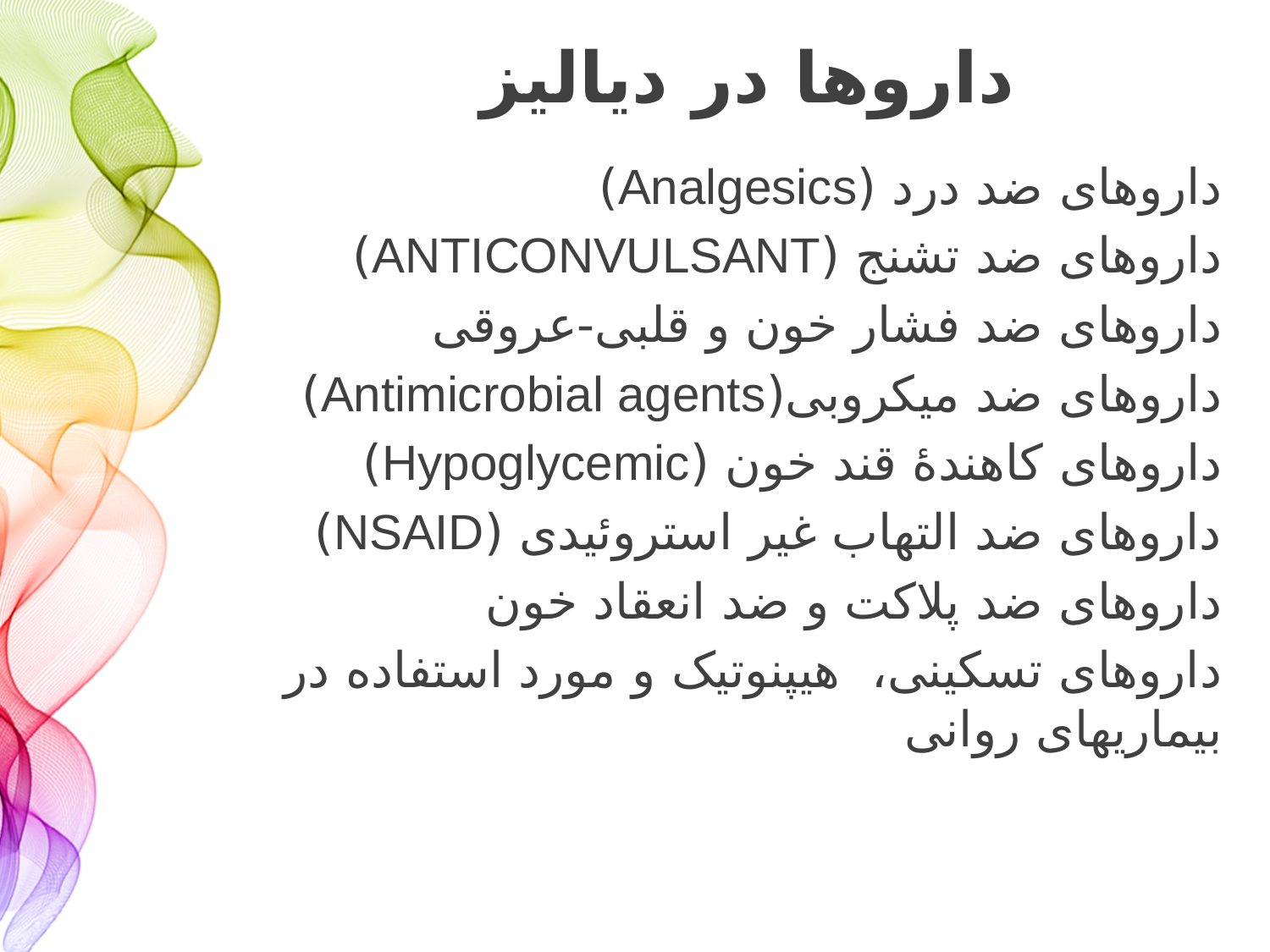

# داروها در دیالیز
داروهای ضد درد (Analgesics)
داروهای ضد تشنج (ANTICONVULSANT)
داروهای ضد فشار خون و قلبی-عروقی
داروهای ضد میکروبی(Antimicrobial agents)
داروهای کاهندۀ قند خون (Hypoglycemic)
داروهای ضد التهاب غیر استروئیدی (NSAID)
داروهای ضد پلاکت و ضد انعقاد خون
داروهای تسکینی،  هیپنوتیک و مورد استفاده در بیماریهای روانی